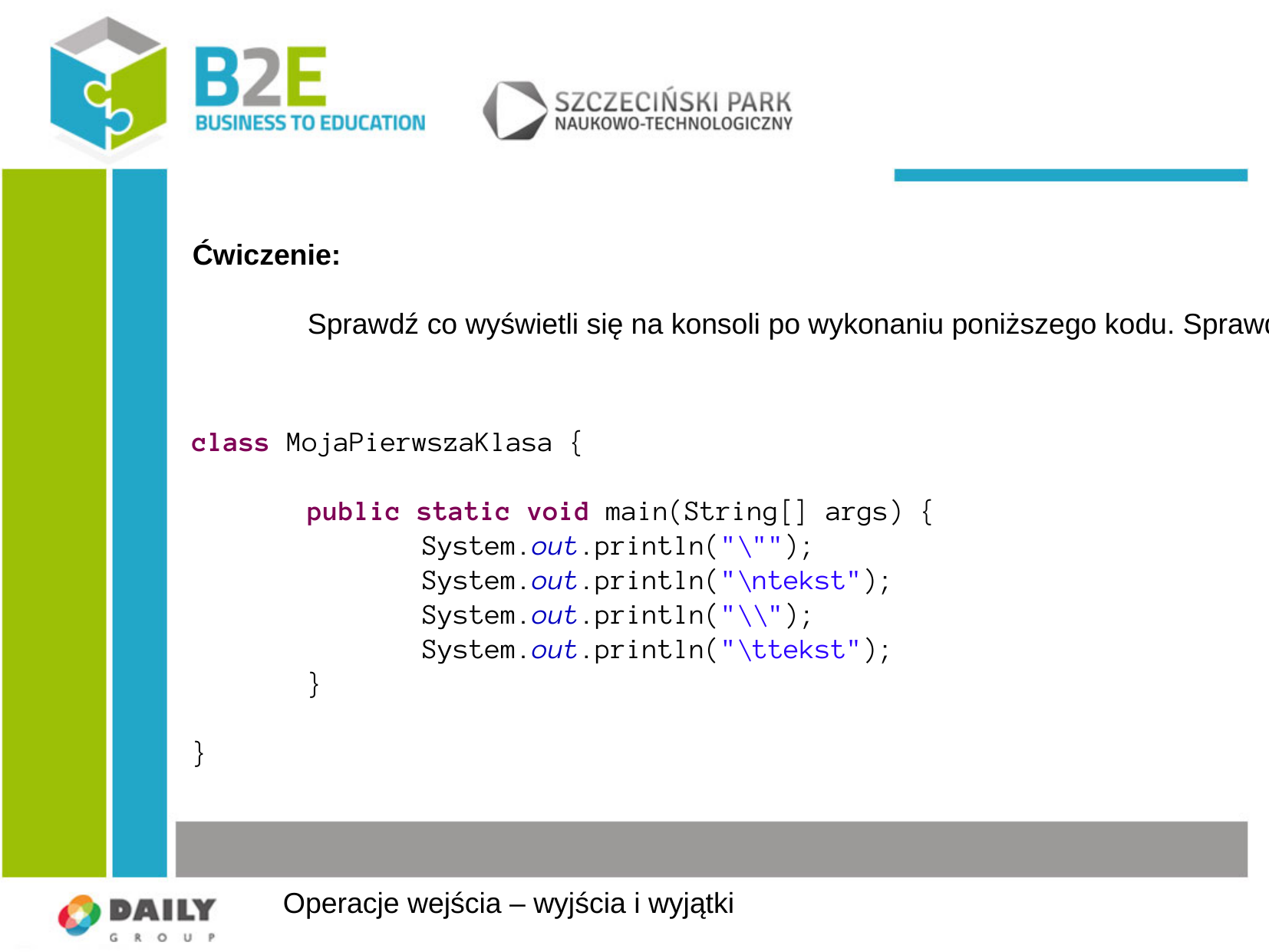

Ćwiczenie:

	Sprawdź co wyświetli się na konsoli po wykonaniu poniższego kodu. Sprawdź na własnych przykładach działanie wyrażeń: „\n”, „\t”, „\\”, „\””.
class MojaPierwszaKlasa {

	public static void main(String[] args) {
		System.out.println("\"");
		System.out.println("\ntekst");
		System.out.println("\\");
		System.out.println("\ttekst");
	}

}
Operacje wejścia – wyjścia i wyjątki